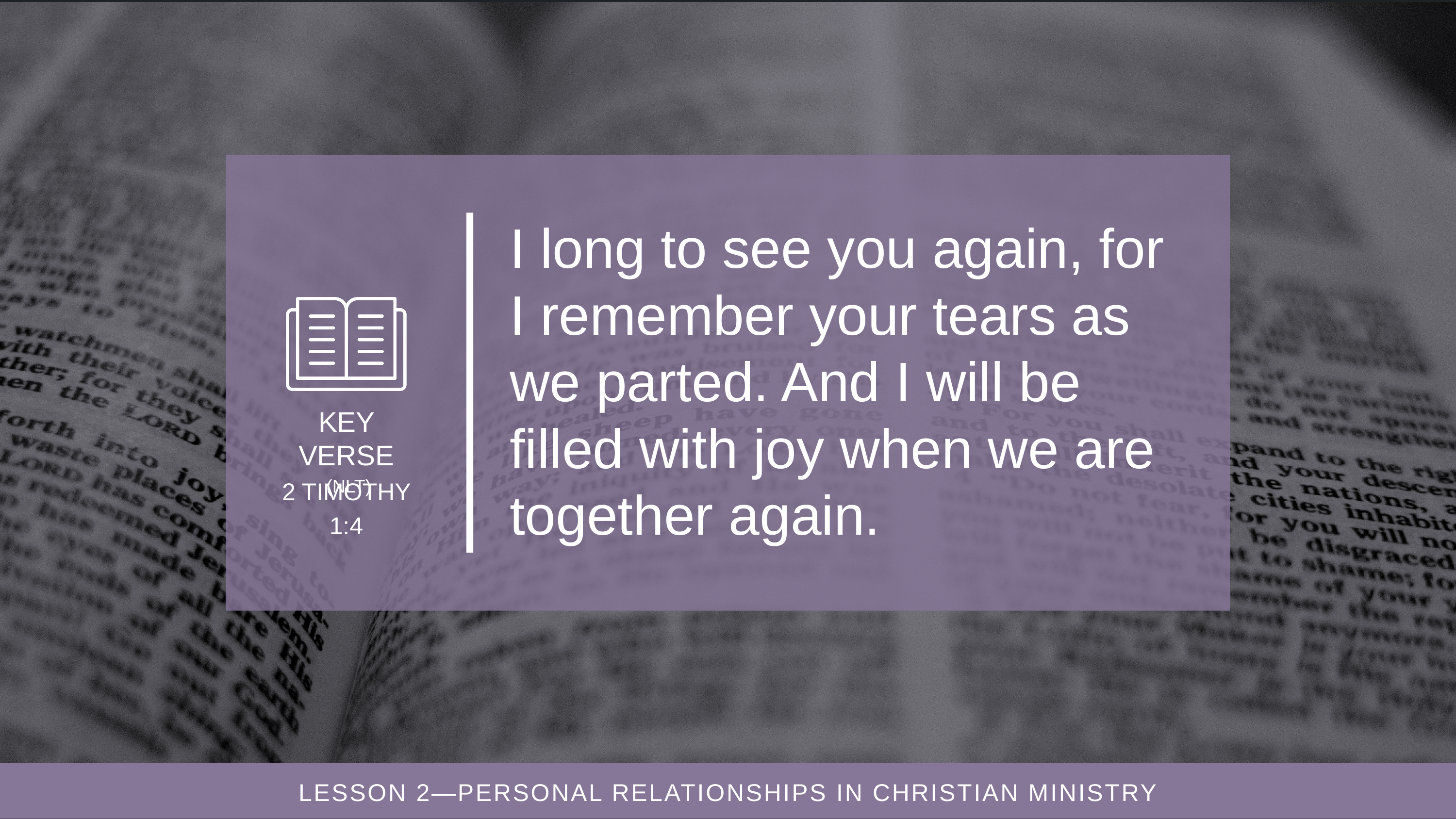

I long to see you again, for I remember your tears as we parted. And I will be filled with joy when we are together again.
(NLT)